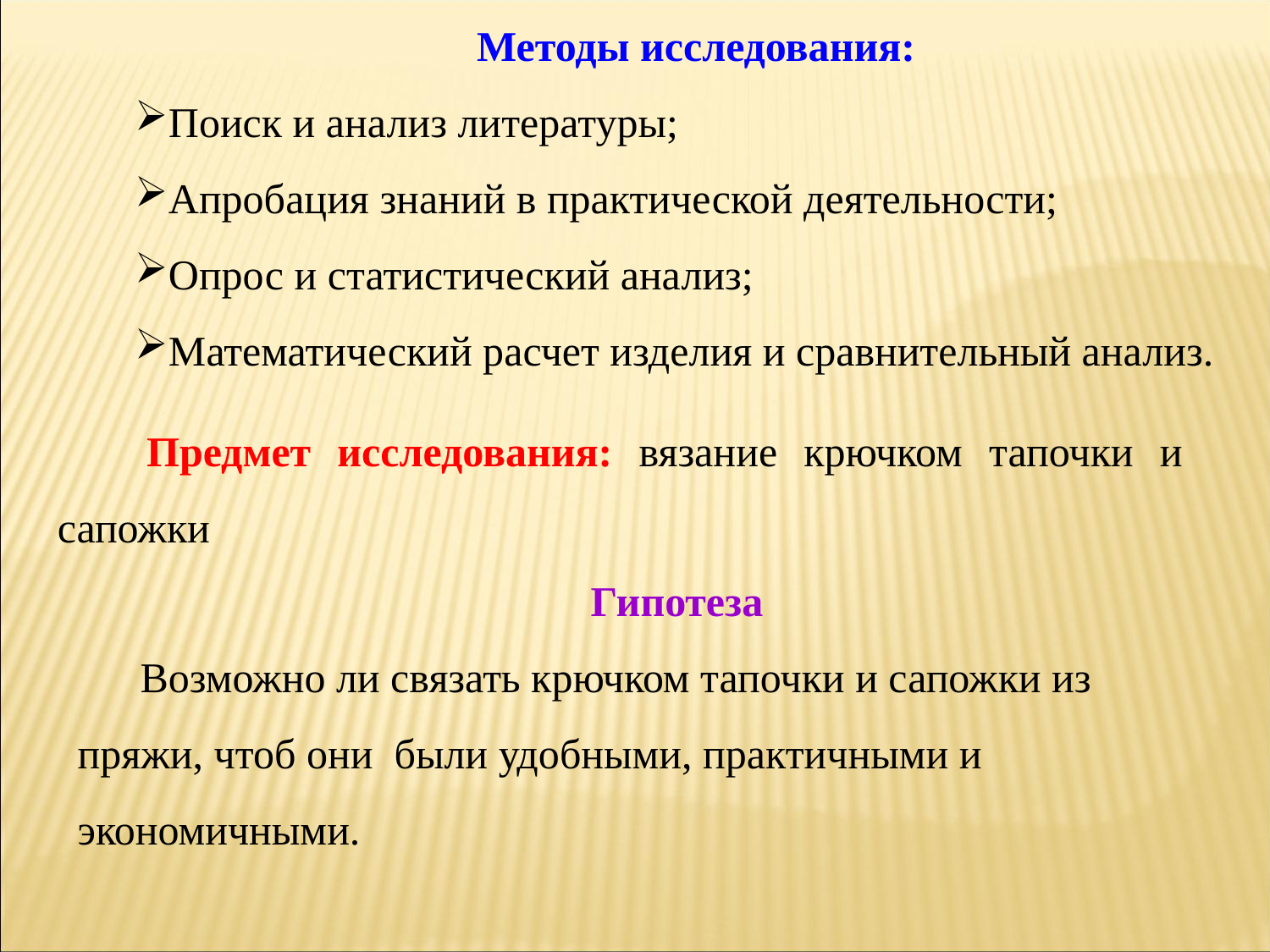

Методы исследования:
Поиск и анализ литературы;
Апробация знаний в практической деятельности;
Опрос и статистический анализ;
Математический расчет изделия и сравнительный анализ.
 Предмет исследования: вязание крючком тапочки и сапожки
Гипотеза
Возможно ли связать крючком тапочки и сапожки из пряжи, чтоб они  были удобными, практичными и экономичными.